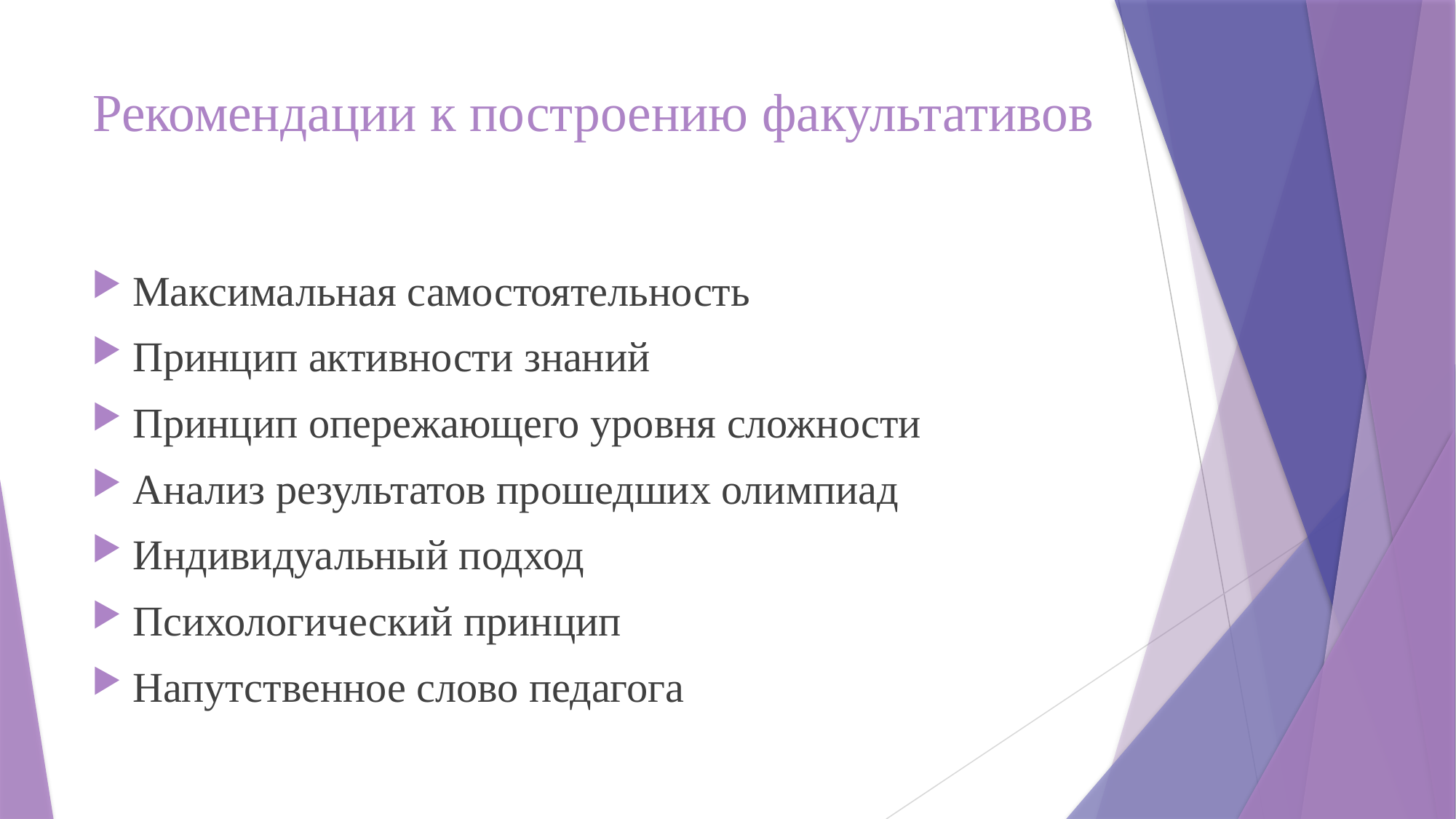

# Рекомендации к построению факультативов
Максимальная самостоятельность
Принцип активности знаний
Принцип опережающего уровня сложности
Анализ результатов прошедших олимпиад
Индивидуальный подход
Психологический принцип
Напутственное слово педагога